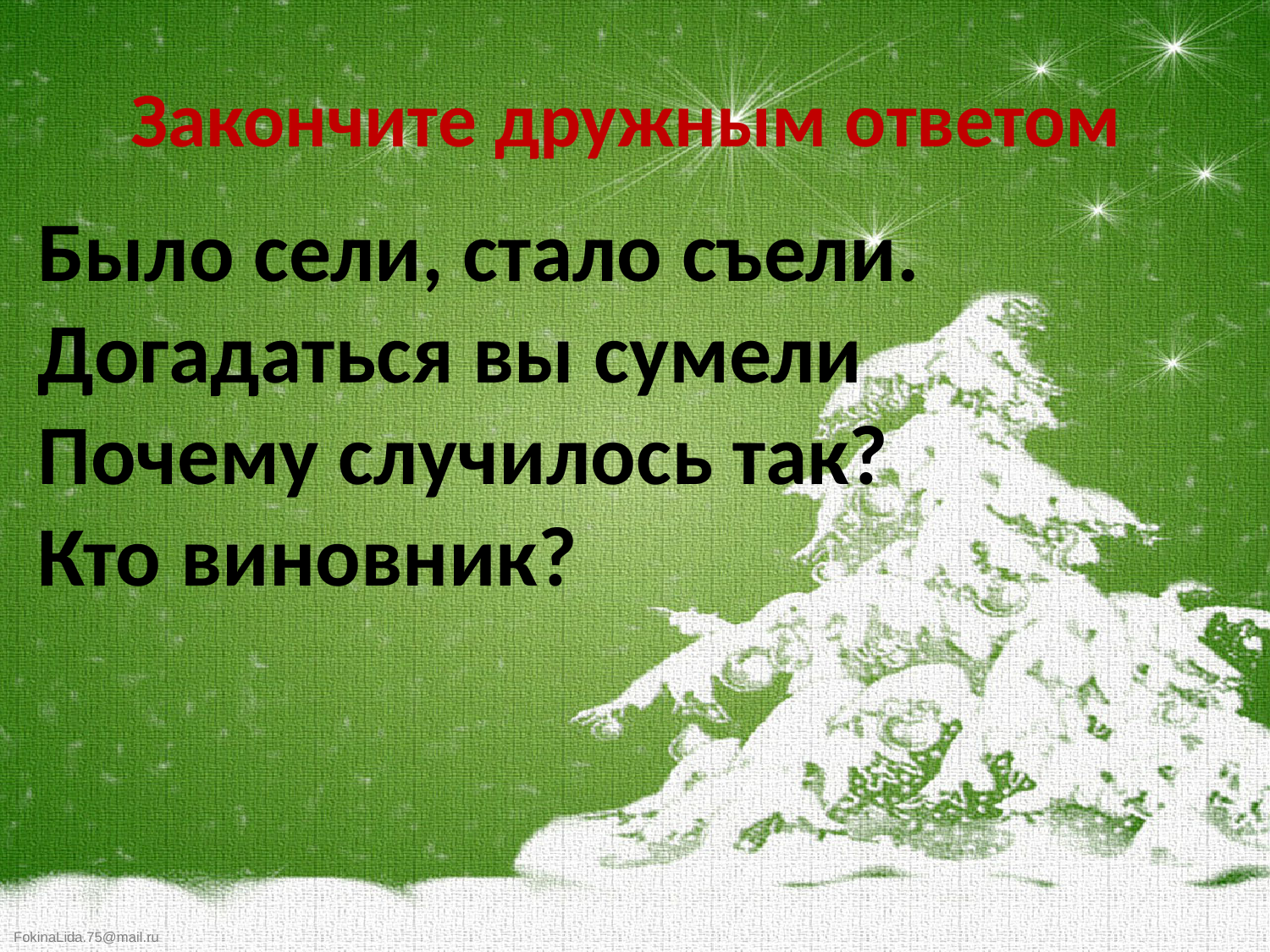

# Закончите дружным ответом
Было сели, стало съели.
Догадаться вы сумели 
Почему случилось так?
Кто виновник?